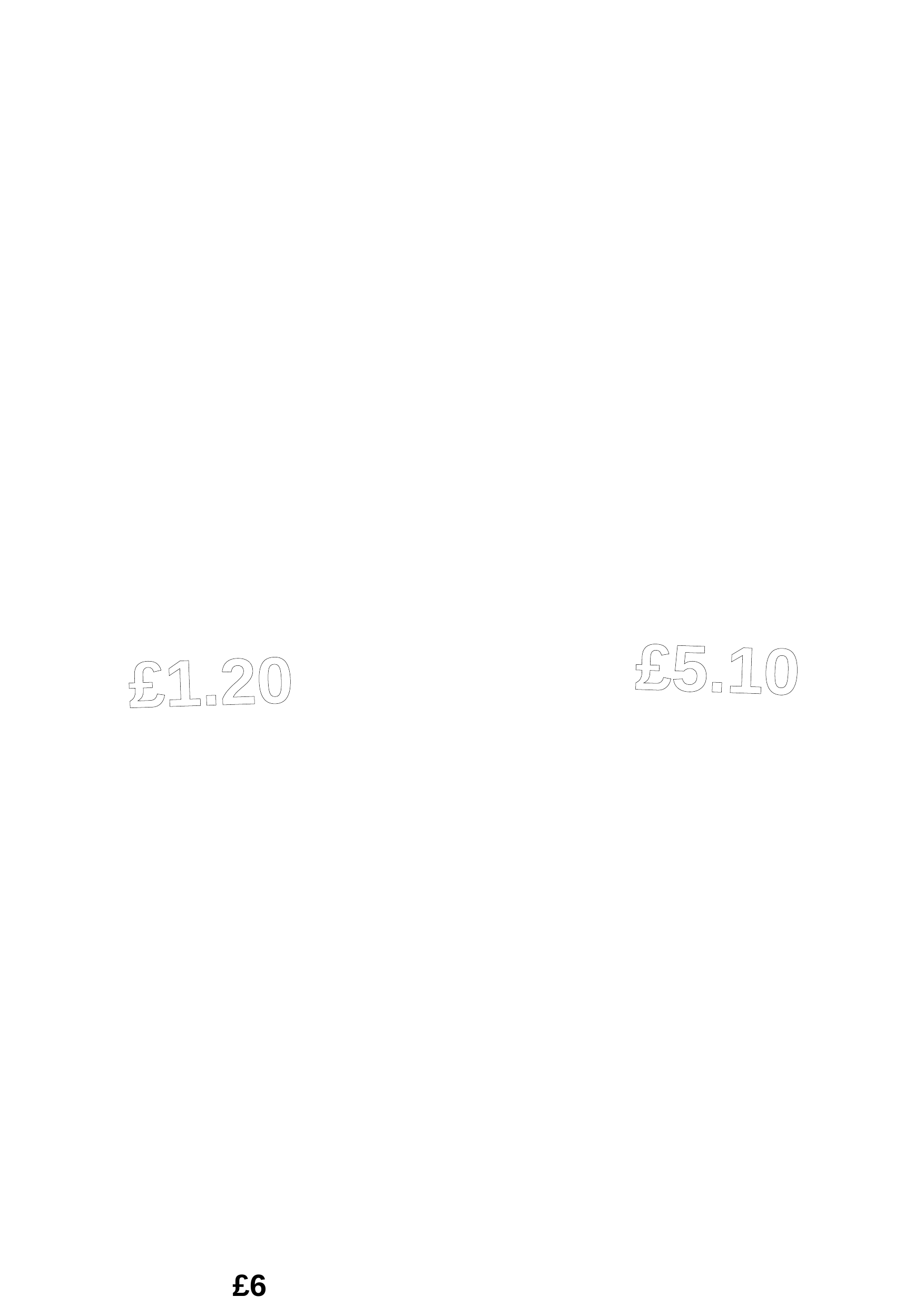

Slide 4 – Breakfast Club version for you to edit and use.
CALCUATION to work out potential saving.

For Tax-Free Childcare cost

Your fees x 0.20 = Your Answer

Example
£6 x 0.20 = £1.20
£5.10
£1.20

For Universal Credit costs

Your Fees x 0.85 = Your Answer

Example
£6 x 0.85 = £5.10

£6